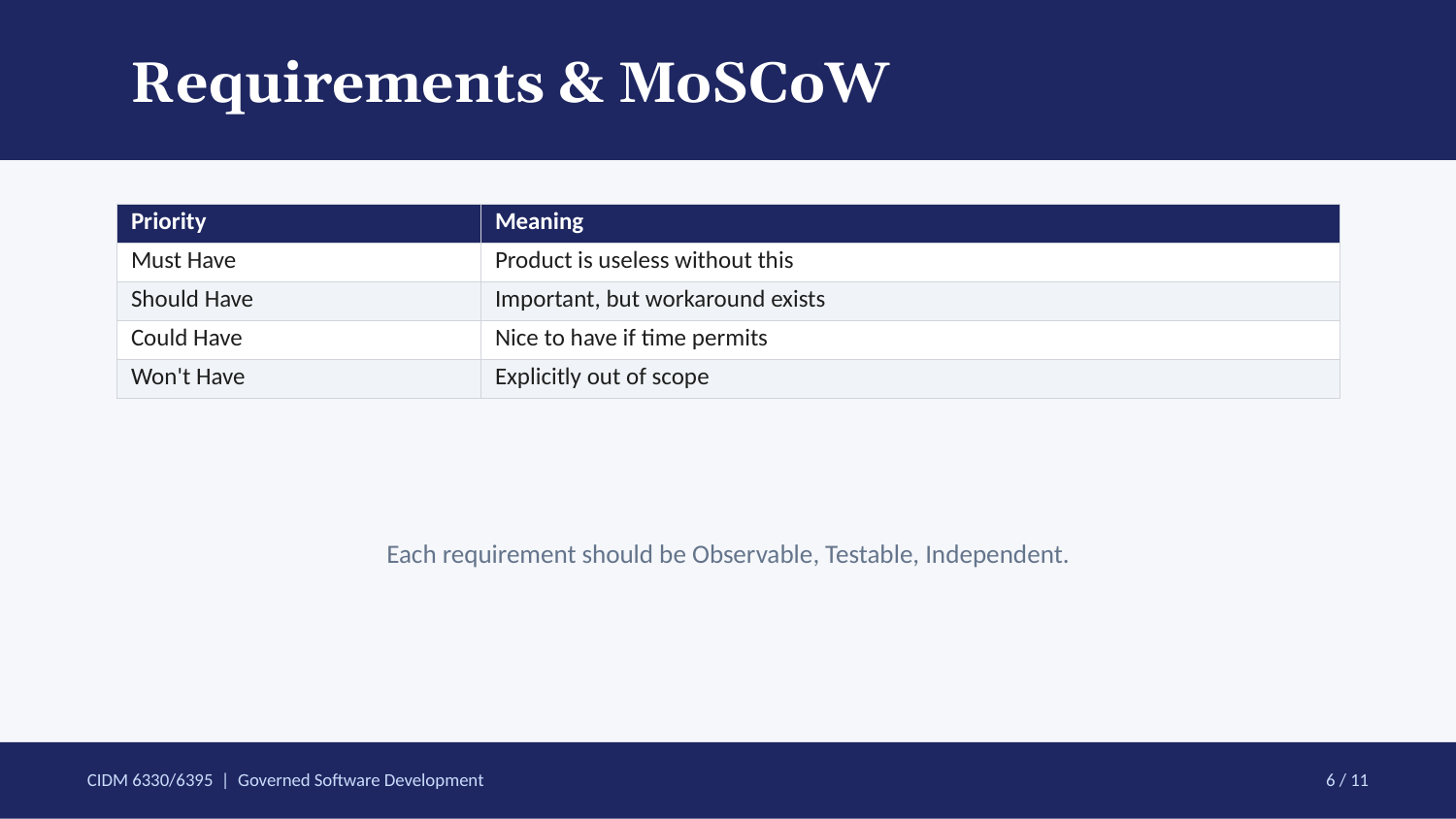

Requirements & MoSCoW
| Priority | Meaning |
| --- | --- |
| Must Have | Product is useless without this |
| Should Have | Important, but workaround exists |
| Could Have | Nice to have if time permits |
| Won't Have | Explicitly out of scope |
Each requirement should be Observable, Testable, Independent.

CIDM 6330/6395  |  Governed Software Development
6 / 11